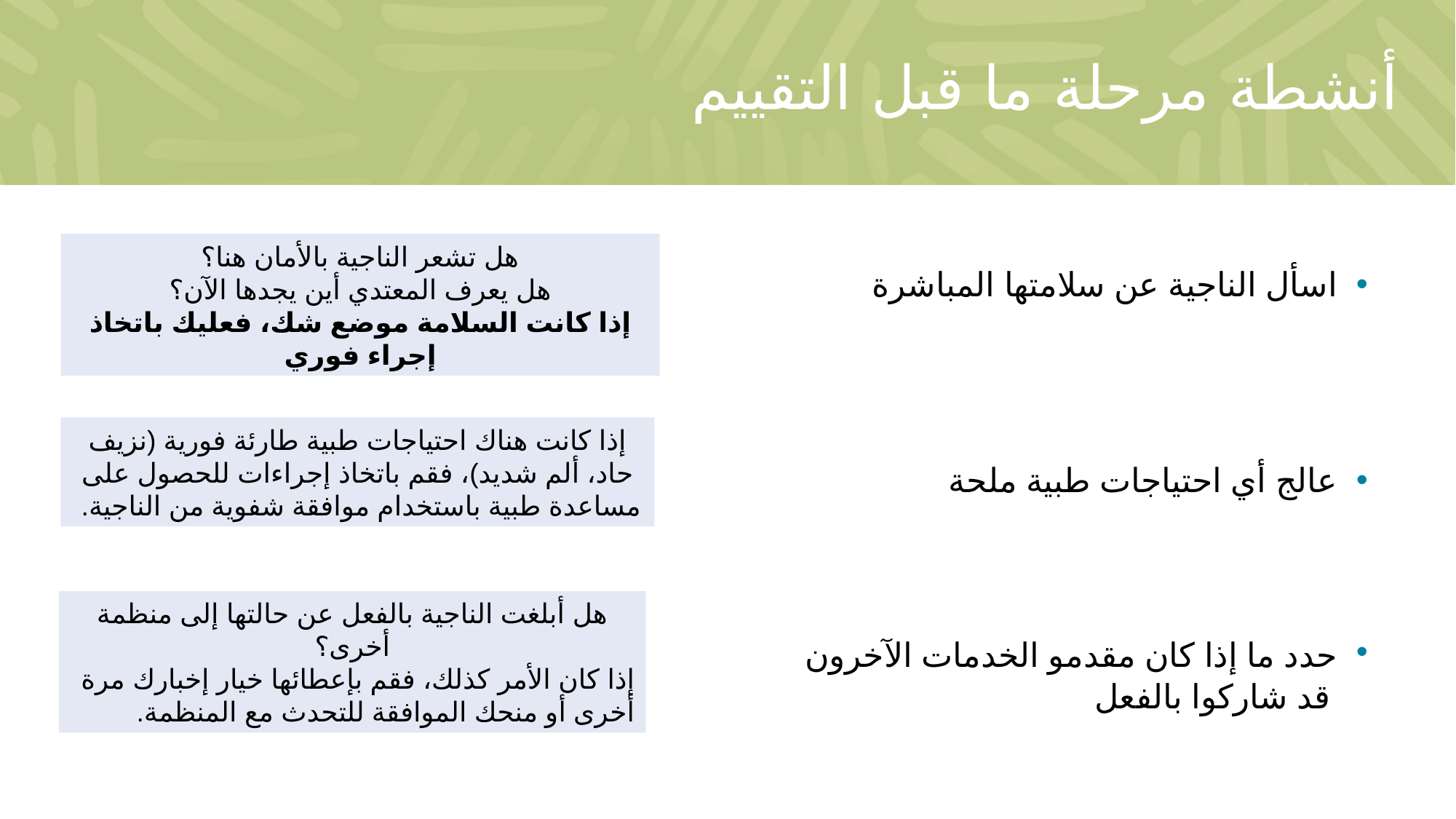

# أنشطة مرحلة ما قبل التقييم
هل تشعر الناجية بالأمان هنا؟
هل يعرف المعتدي أين يجدها الآن؟
إذا كانت السلامة موضع شك، فعليك باتخاذ إجراء فوري
  اسأل الناجية عن سلامتها المباشرة

  عالج أي احتياجات طبية ملحة

  حدد ما إذا كان مقدمو الخدمات الآخرون
    قد شاركوا بالفعل
إذا كانت هناك احتياجات طبية طارئة فورية (نزيف حاد، ألم شديد)، فقم باتخاذ إجراءات للحصول على مساعدة طبية باستخدام موافقة شفوية من الناجية.
هل أبلغت الناجية بالفعل عن حالتها إلى منظمة أخرى؟
إذا کان الأمر کذلك، فقم بإعطائها خیار إخبارك مرة أخرى أو منحك الموافقة للتحدث مع المنظمة.